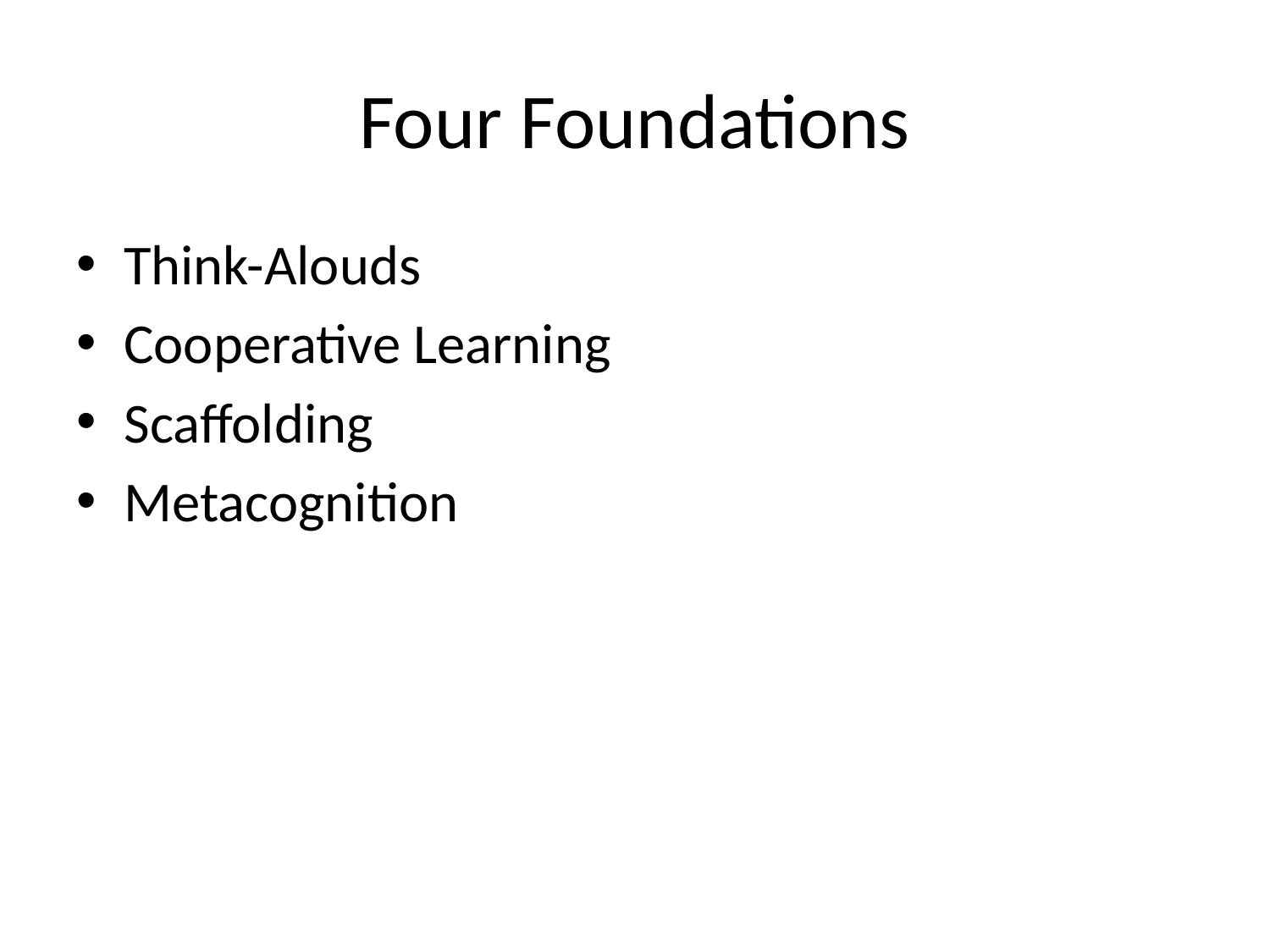

# Four Foundations
Think-Alouds
Cooperative Learning
Scaffolding
Metacognition